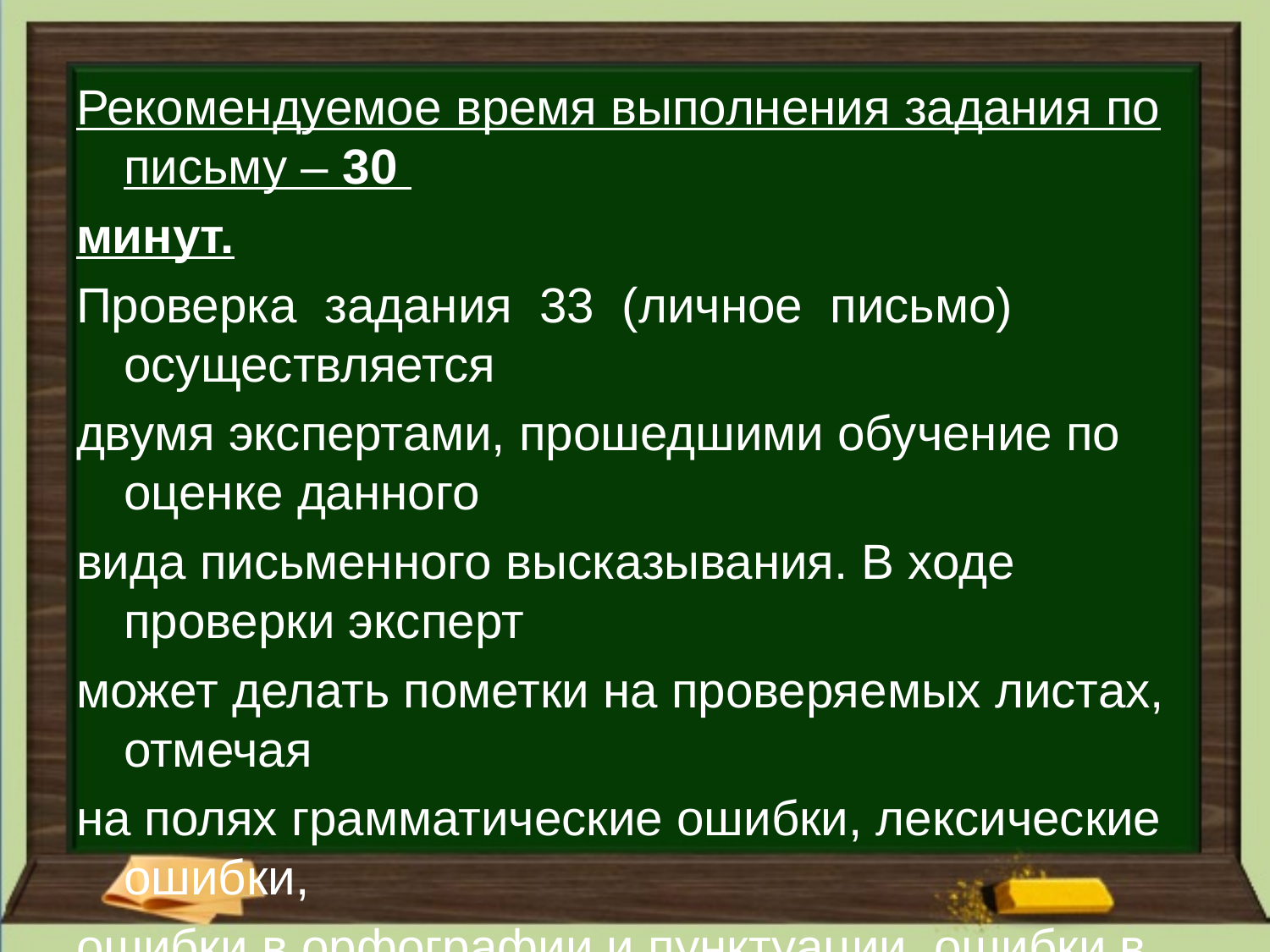

Рекомендуемое время выполнения задания по письму – 30
минут.
Проверка  задания  33  (личное  письмо)  осуществляется
двумя экспертами, прошедшими обучение по оценке данного
вида письменного высказывания. В ходе проверки эксперт
может делать пометки на проверяемых листах, отмечая
на полях грамматические ошибки, лексические ошибки,
ошибки в орфографии и пунктуации, ошибки в логике
Высказывания и в употреблении средств логической связи.